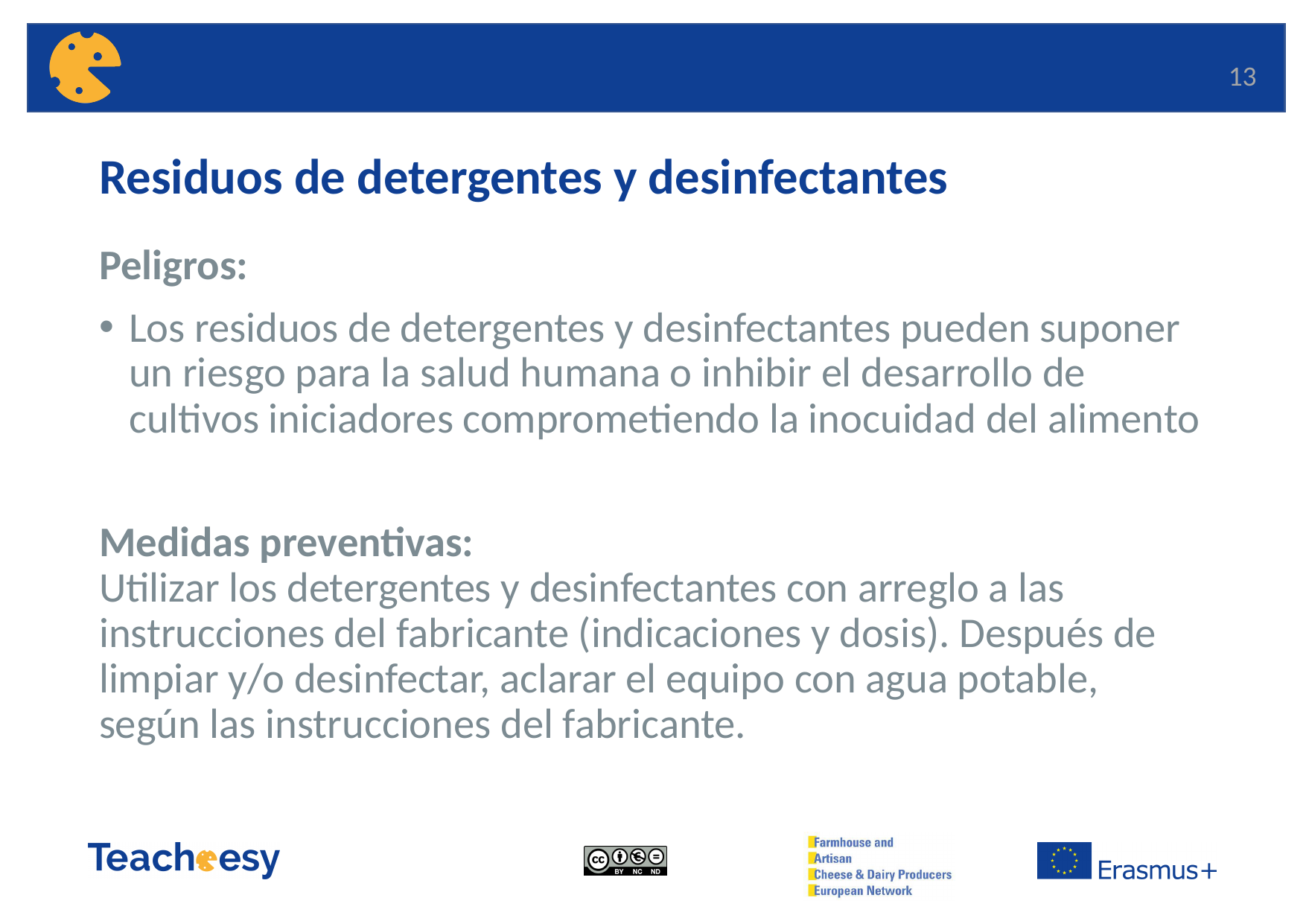

13
# Residuos de detergentes y desinfectantes
Peligros:
Los residuos de detergentes y desinfectantes pueden suponer un riesgo para la salud humana o inhibir el desarrollo de cultivos iniciadores comprometiendo la inocuidad del alimento

Medidas preventivas:
Utilizar los detergentes y desinfectantes con arreglo a las instrucciones del fabricante (indicaciones y dosis). Después de limpiar y/o desinfectar, aclarar el equipo con agua potable, según las instrucciones del fabricante.